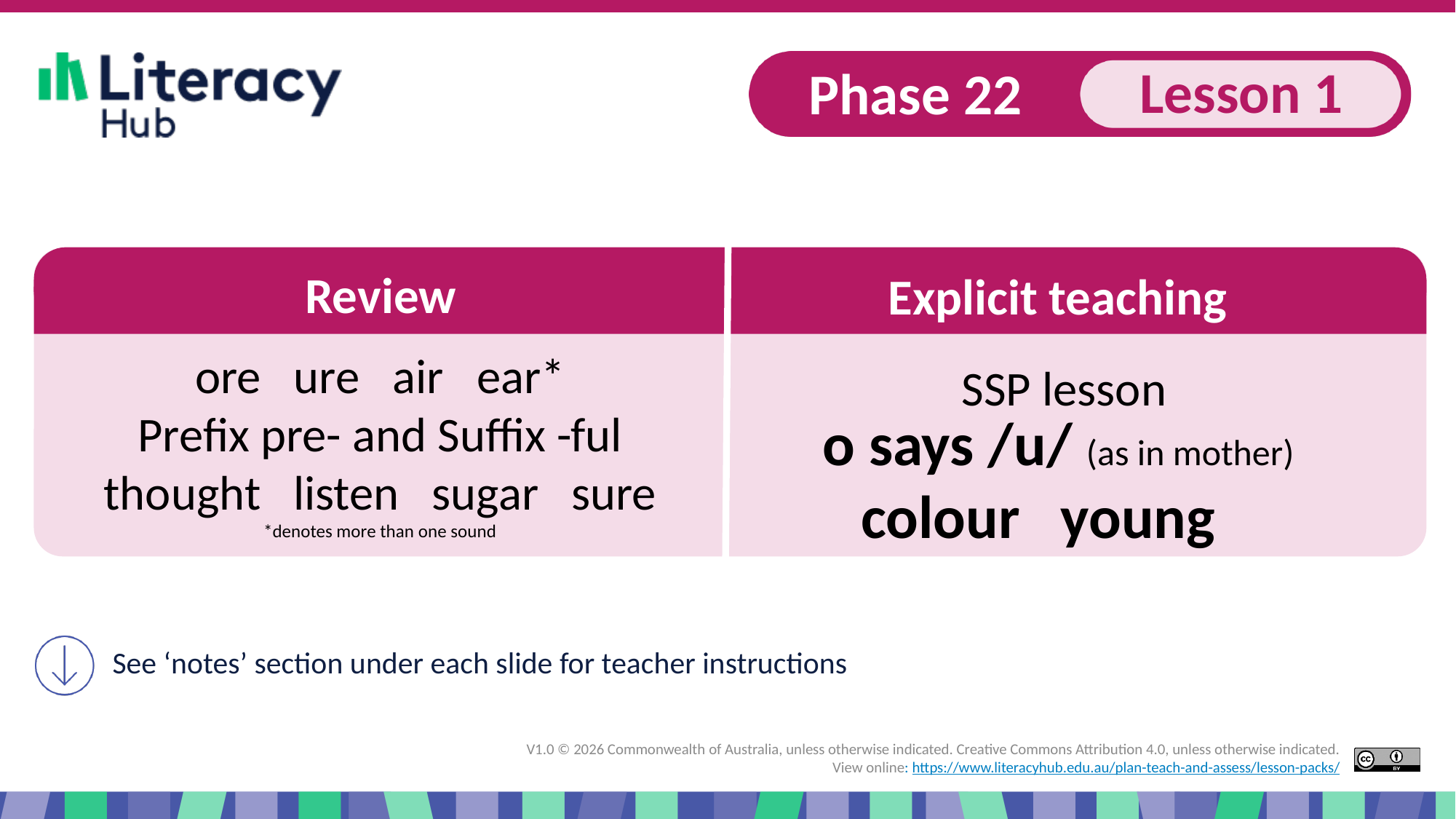

Slide 1 Phase 22, lesson 1 Explicit teaching o says /u/ as in mother
ore   ure   air   ear*
Prefix pre- and Suffix -ful
thought   listen   sugar   sure
*denotes more than one sound

o says /u/ (as in mother)
colour   young